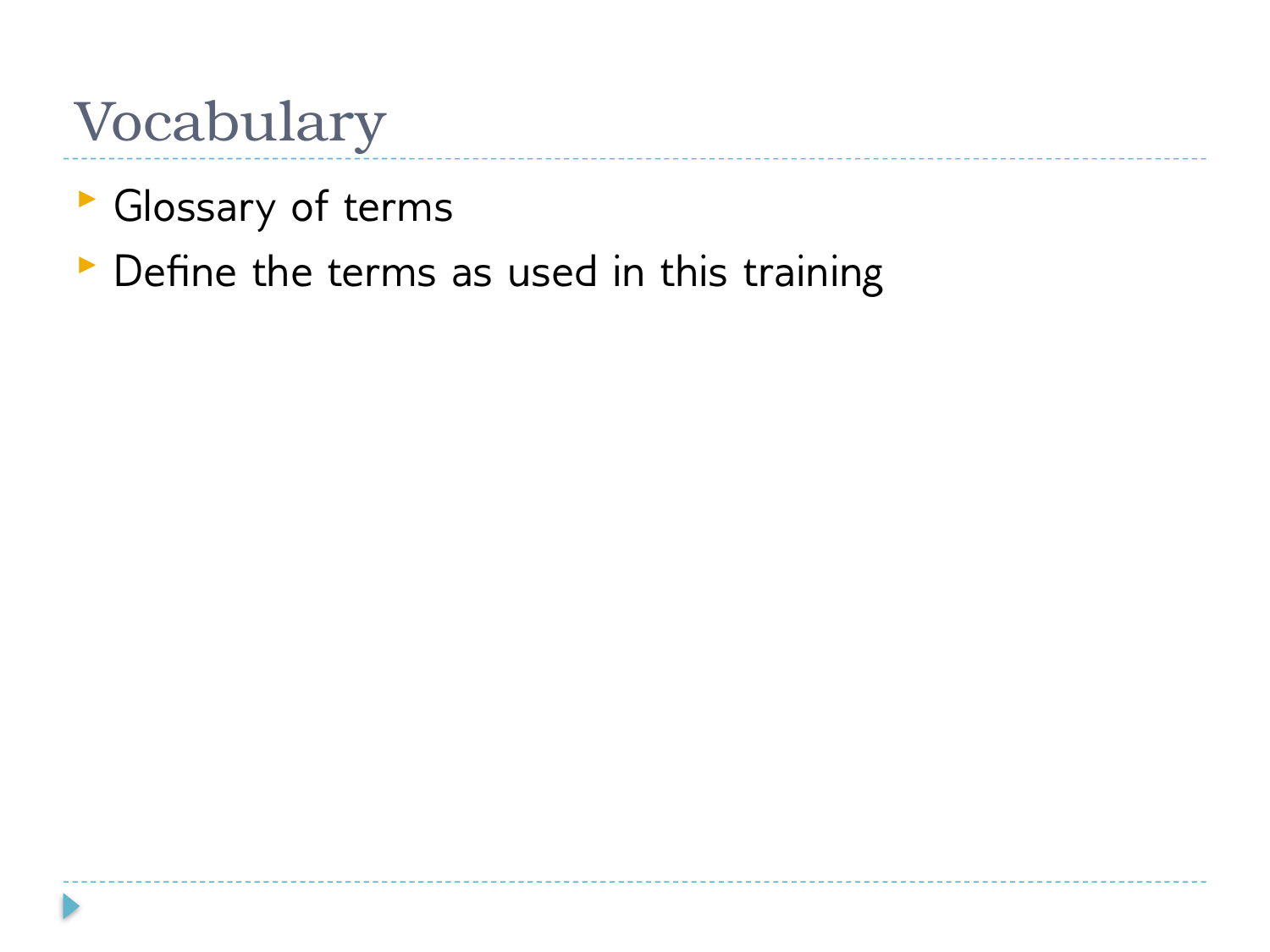

# Vocabulary
Glossary of terms
Define the terms as used in this training